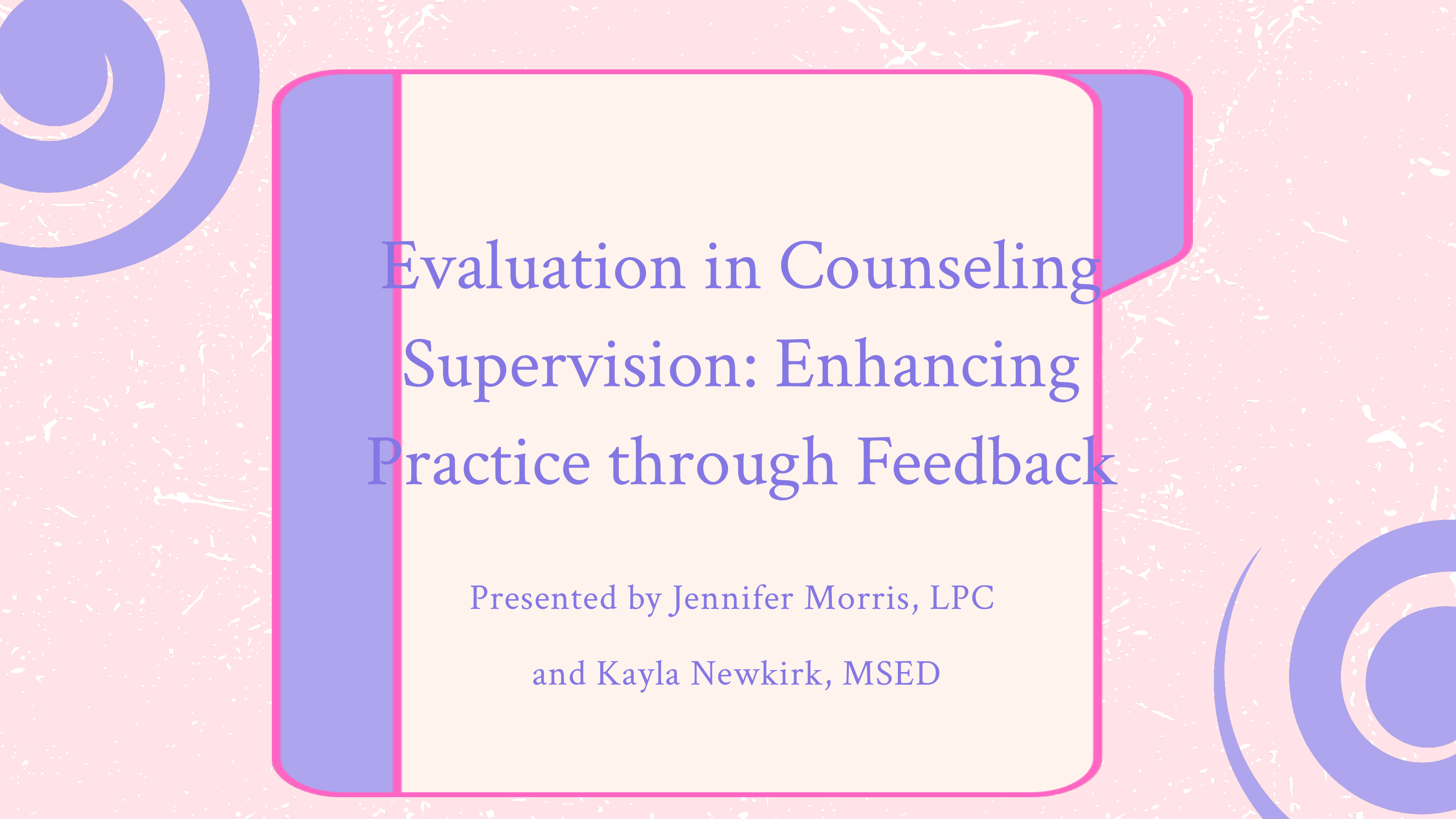

Evaluation in Counseling Supervision: Enhancing Practice through Feedback

Presented by Jennifer Morris, LPC
and Kayla Newkirk, MSED